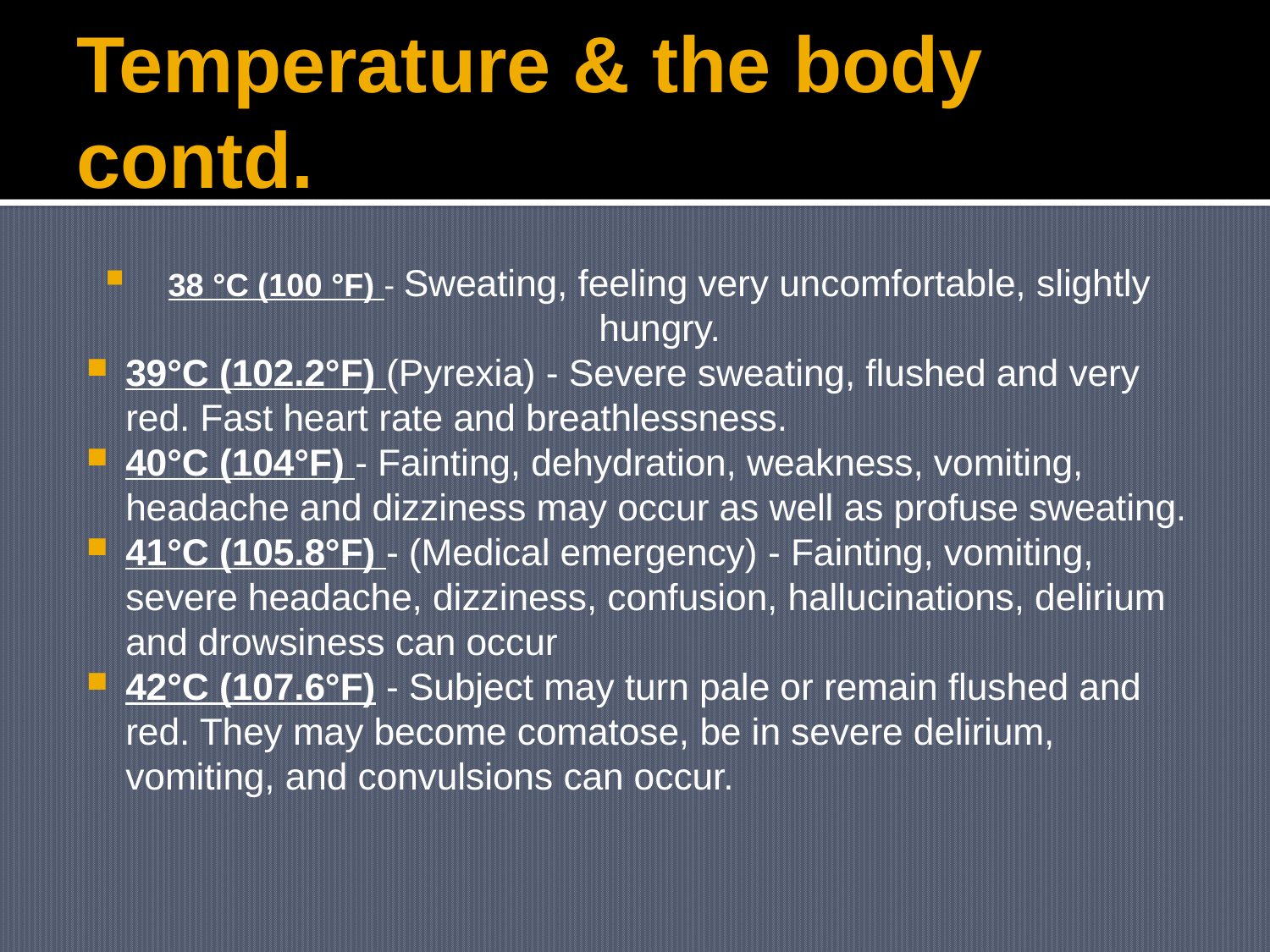

# Temperature & the body contd.
38 °C (100 °F) - Sweating, feeling very uncomfortable, slightly hungry.
39°C (102.2°F) (Pyrexia) - Severe sweating, flushed and very red. Fast heart rate and breathlessness.
40°C (104°F) - Fainting, dehydration, weakness, vomiting, headache and dizziness may occur as well as profuse sweating.
41°C (105.8°F) - (Medical emergency) - Fainting, vomiting, severe headache, dizziness, confusion, hallucinations, delirium and drowsiness can occur
42°C (107.6°F) - Subject may turn pale or remain flushed and red. They may become comatose, be in severe delirium, vomiting, and convulsions can occur.